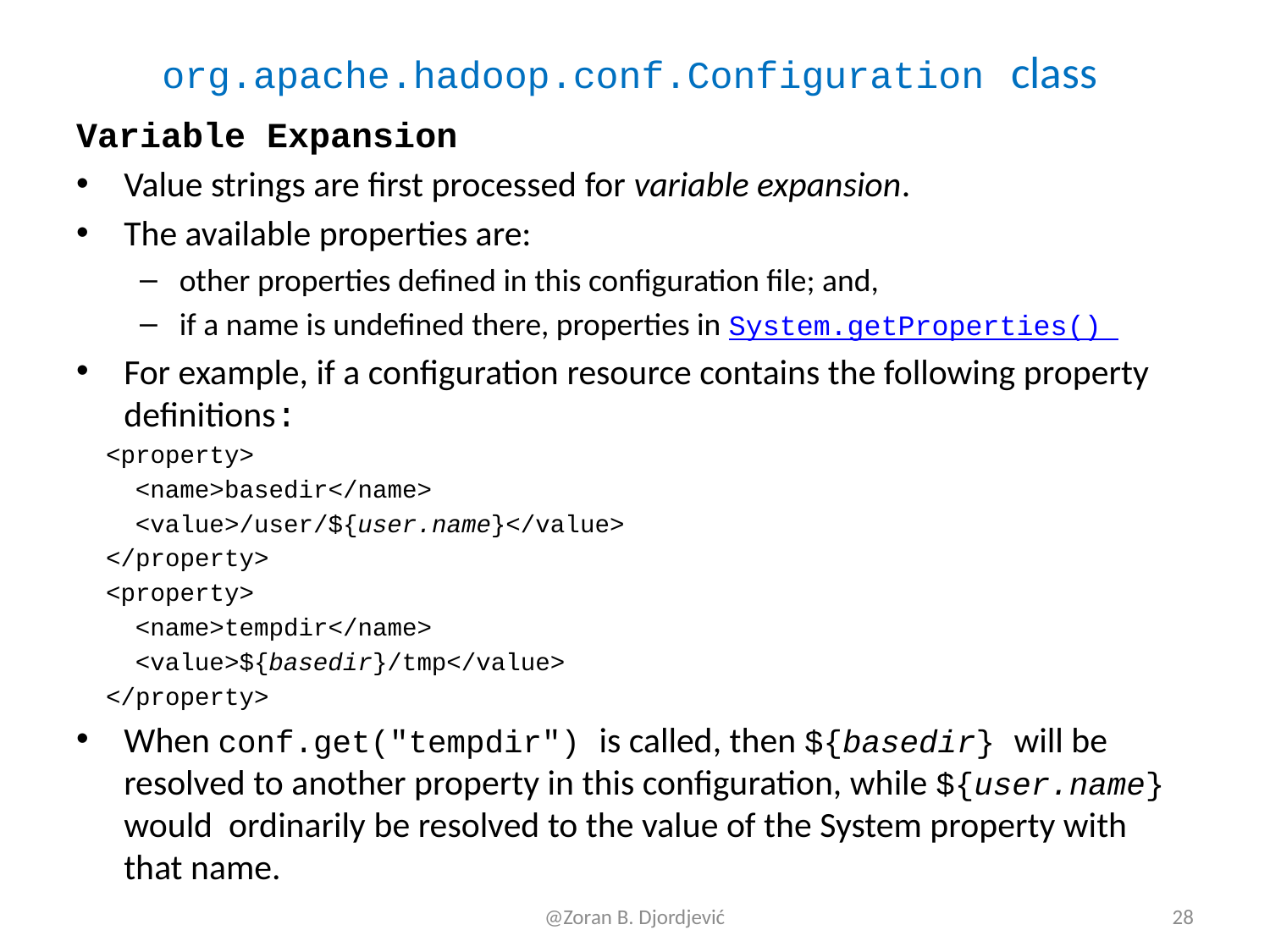

# org.apache.hadoop.conf.Configuration class
Variable Expansion
Value strings are first processed for variable expansion.
The available properties are:
other properties defined in this configuration file; and,
if a name is undefined there, properties in System.getProperties()
For example, if a configuration resource contains the following property definitions:
  <property>
    <name>basedir</name>
    <value>/user/${user.name}</value>
  </property>
  <property>
    <name>tempdir</name>
    <value>${basedir}/tmp</value>
  </property>
When conf.get("tempdir") is called, then ${basedir} will be resolved to another property in this configuration, while ${user.name} would  ordinarily be resolved to the value of the System property with that name.

@Zoran B. Djordjević
28